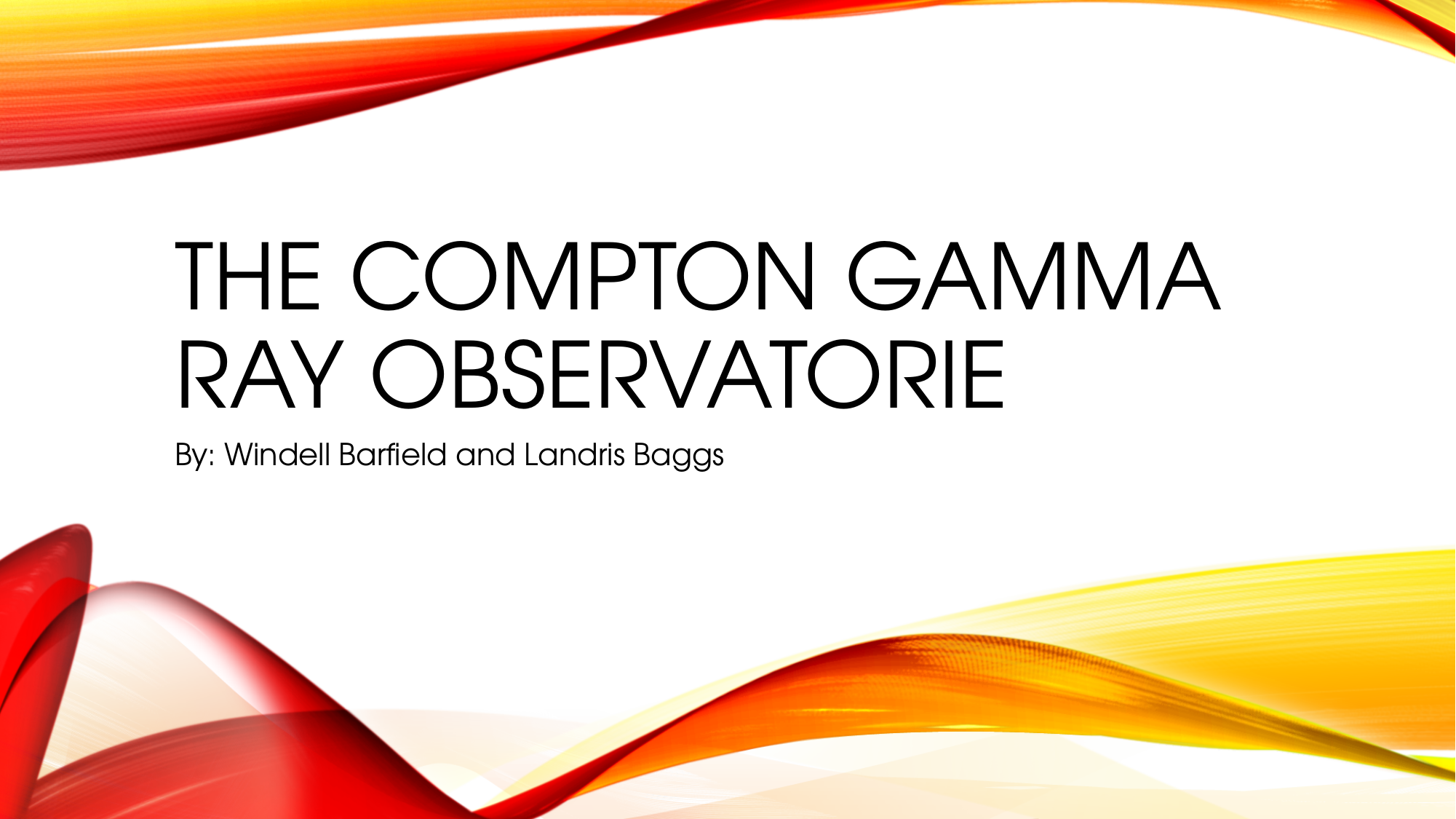

# The Compton gamma ray observatorie
By: Windell Barfield and Landris Baggs